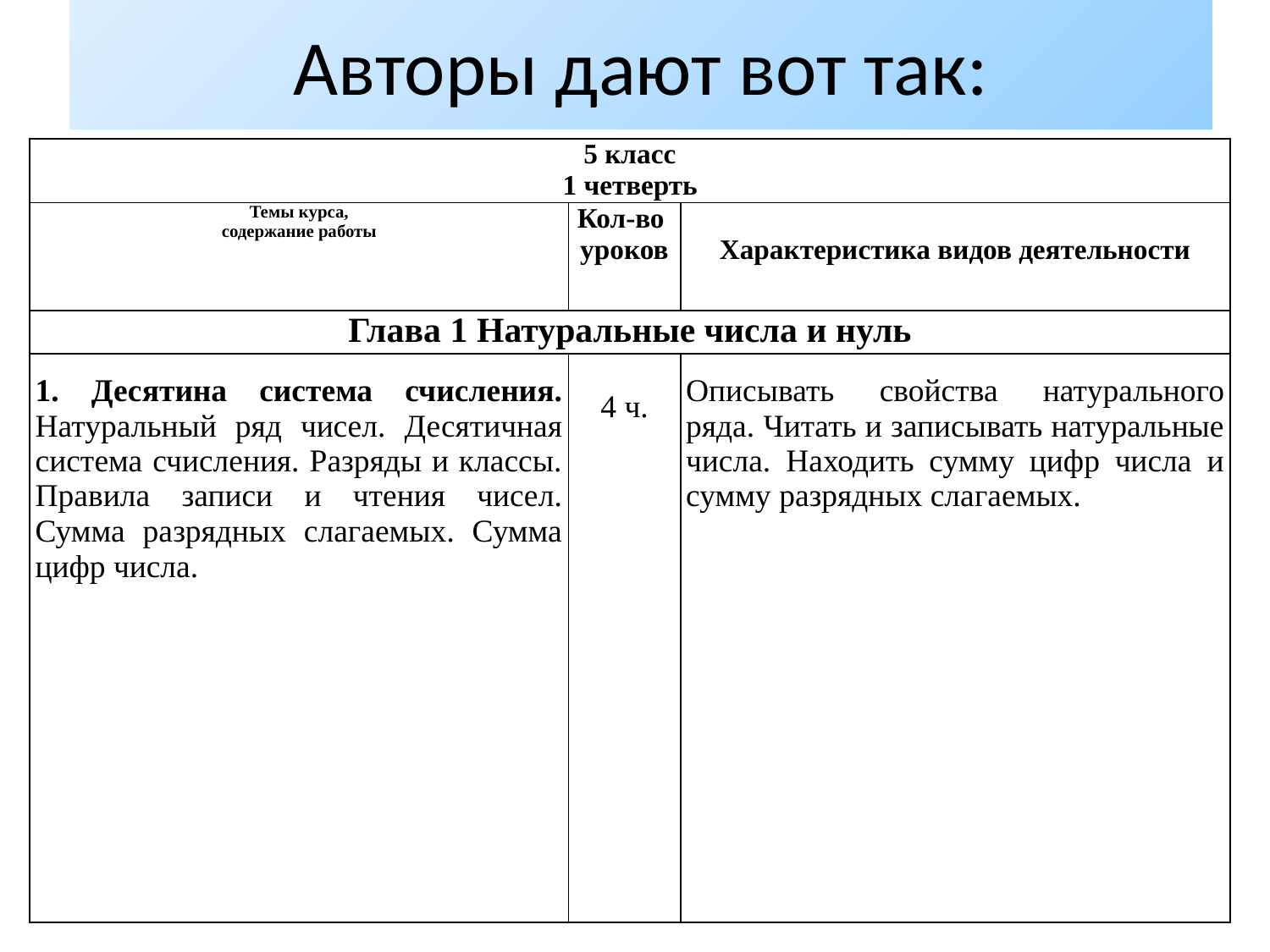

# Авторы дают вот так:
| 5 класс 1 четверть |  |  |
| --- | --- | --- |
| Темы курса, содержание работы | Кол-во уроков | Характеристика видов деятельности |
| Глава 1 Натуральные числа и нуль |  |  |
| 1. Десятина система счисления. Натуральный ряд чисел. Десятичная система счисления. Разряды и классы. Правила записи и чтения чисел. Сумма разрядных слагаемых. Сумма цифр числа. | 4 ч. | Описывать свойства натурального ряда. Читать и записывать натуральные числа. Находить сумму цифр числа и сумму разрядных слагаемых. |